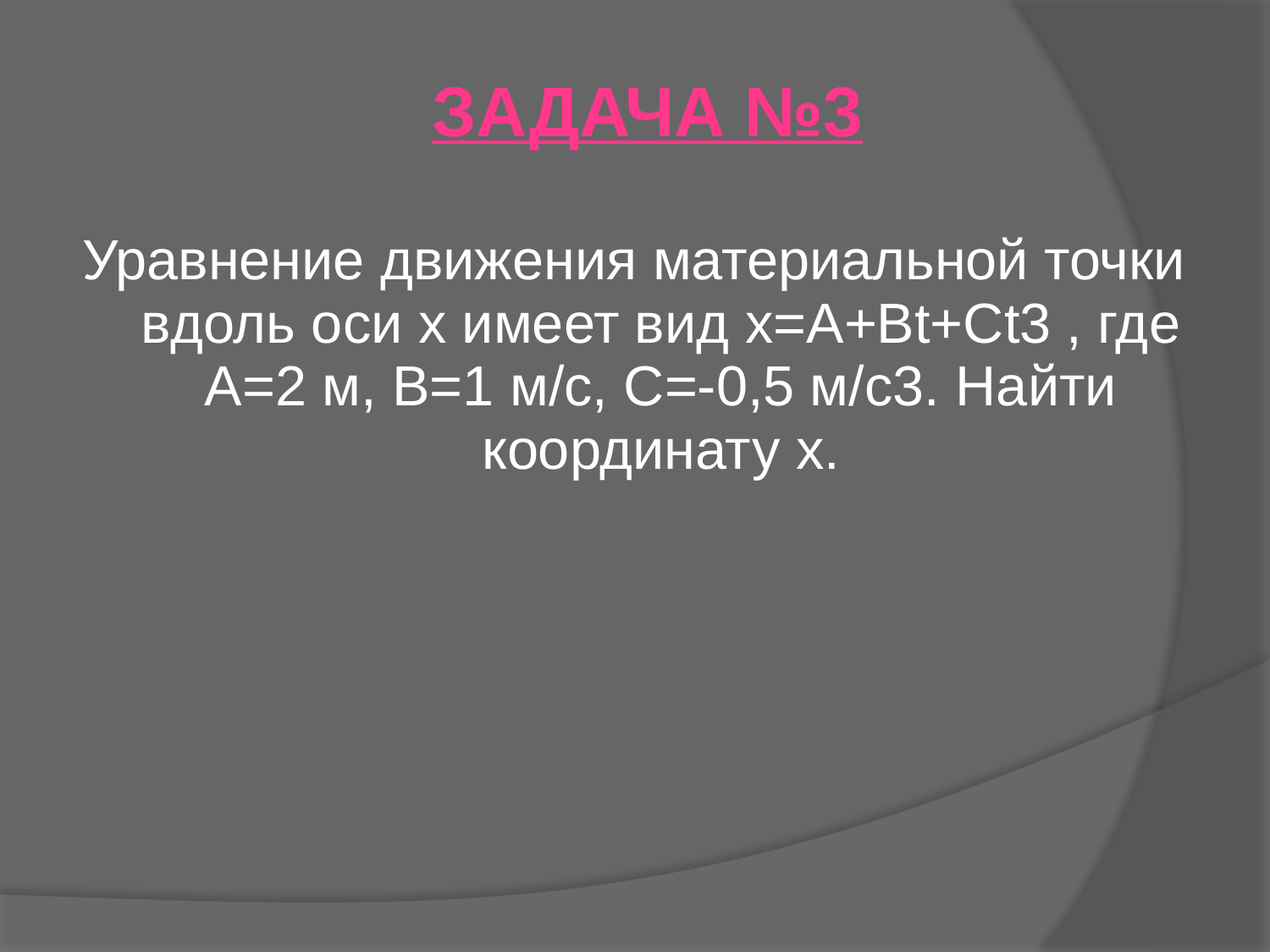

ЗАДАЧА №3
Уравнение движения материальной точки вдоль оси x имеет вид x=A+Bt+Ct3 , где А=2 м, В=1 м/с, С=-0,5 м/с3. Найти координату x.